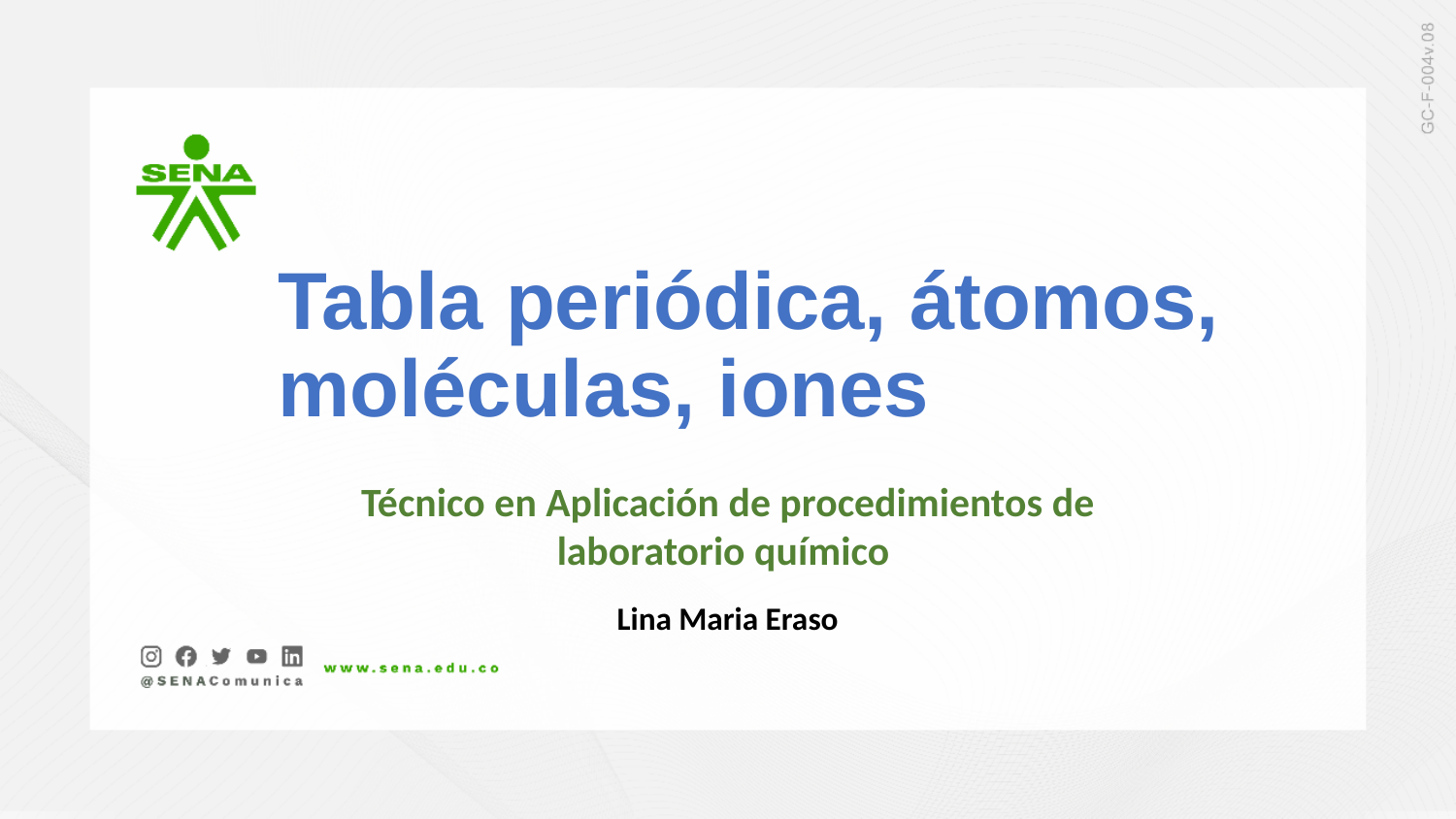

Tabla periódica, átomos, moléculas, iones
Técnico en Aplicación de procedimientos de laboratorio químico
Lina Maria Eraso